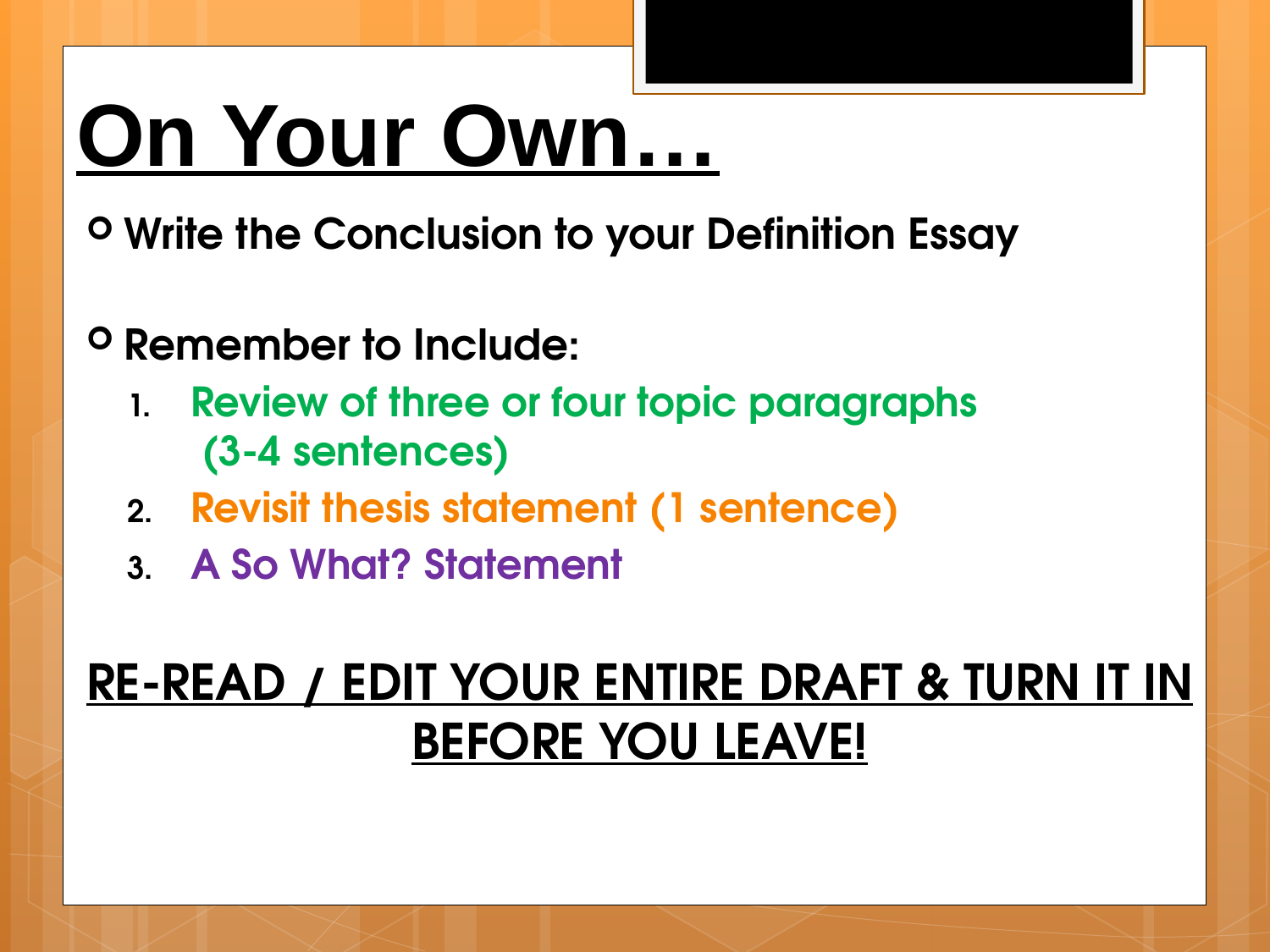

# On Your Own…
Write the Conclusion to your Definition Essay
Remember to Include:
Review of three or four topic paragraphs
 (3-4 sentences)
Revisit thesis statement (1 sentence)
A So What? Statement

RE-READ / EDIT YOUR ENTIRE DRAFT & TURN IT IN BEFORE YOU LEAVE!